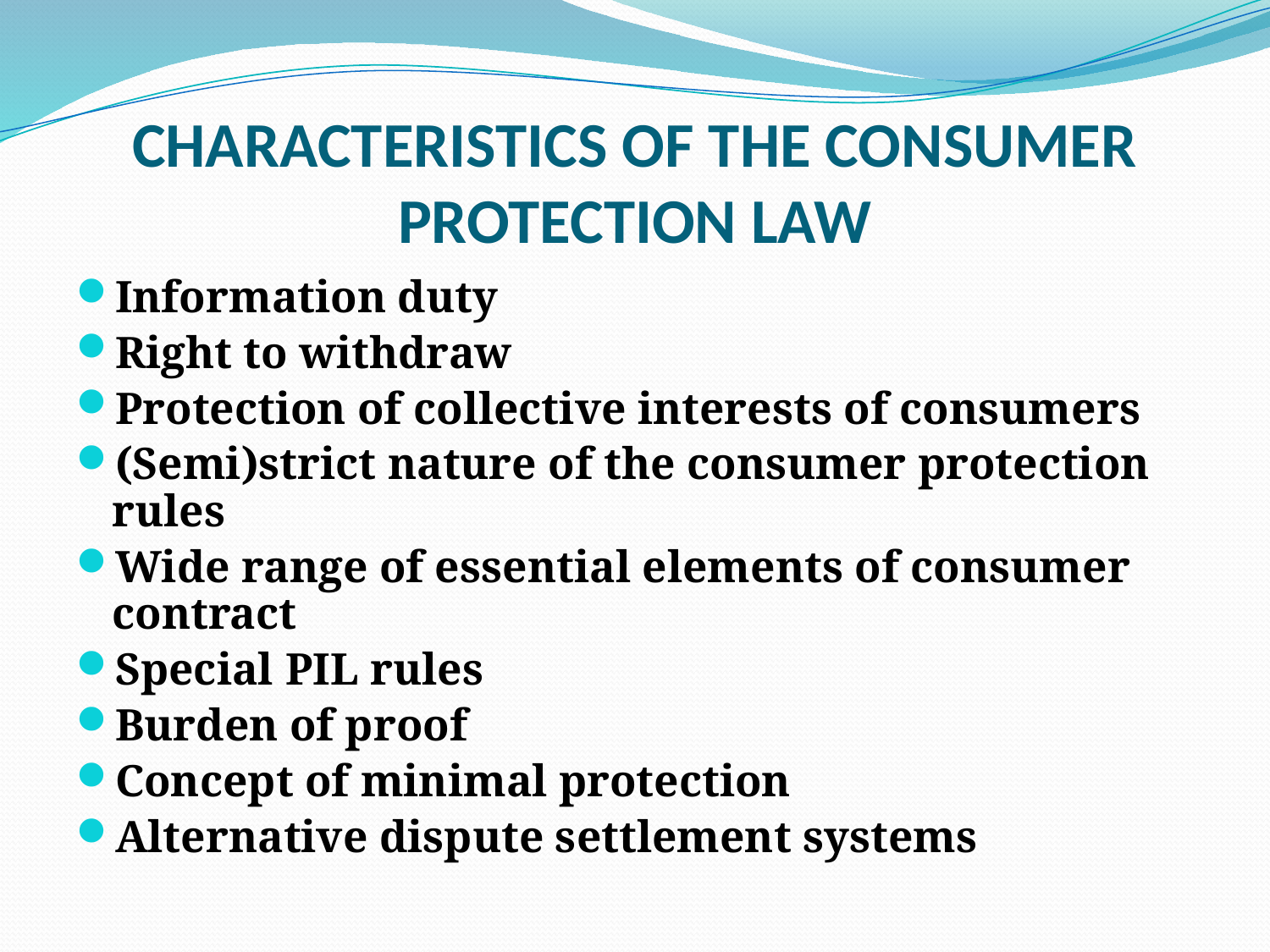

# CHARACTERISTICS OF THE CONSUMER PROTECTION LAW
Information duty
Right to withdraw
Protection of collective interests of consumers
(Semi)strict nature of the consumer protection rules
Wide range of essential elements of consumer contract
Special PIL rules
Burden of proof
Concept of minimal protection
Alternative dispute settlement systems